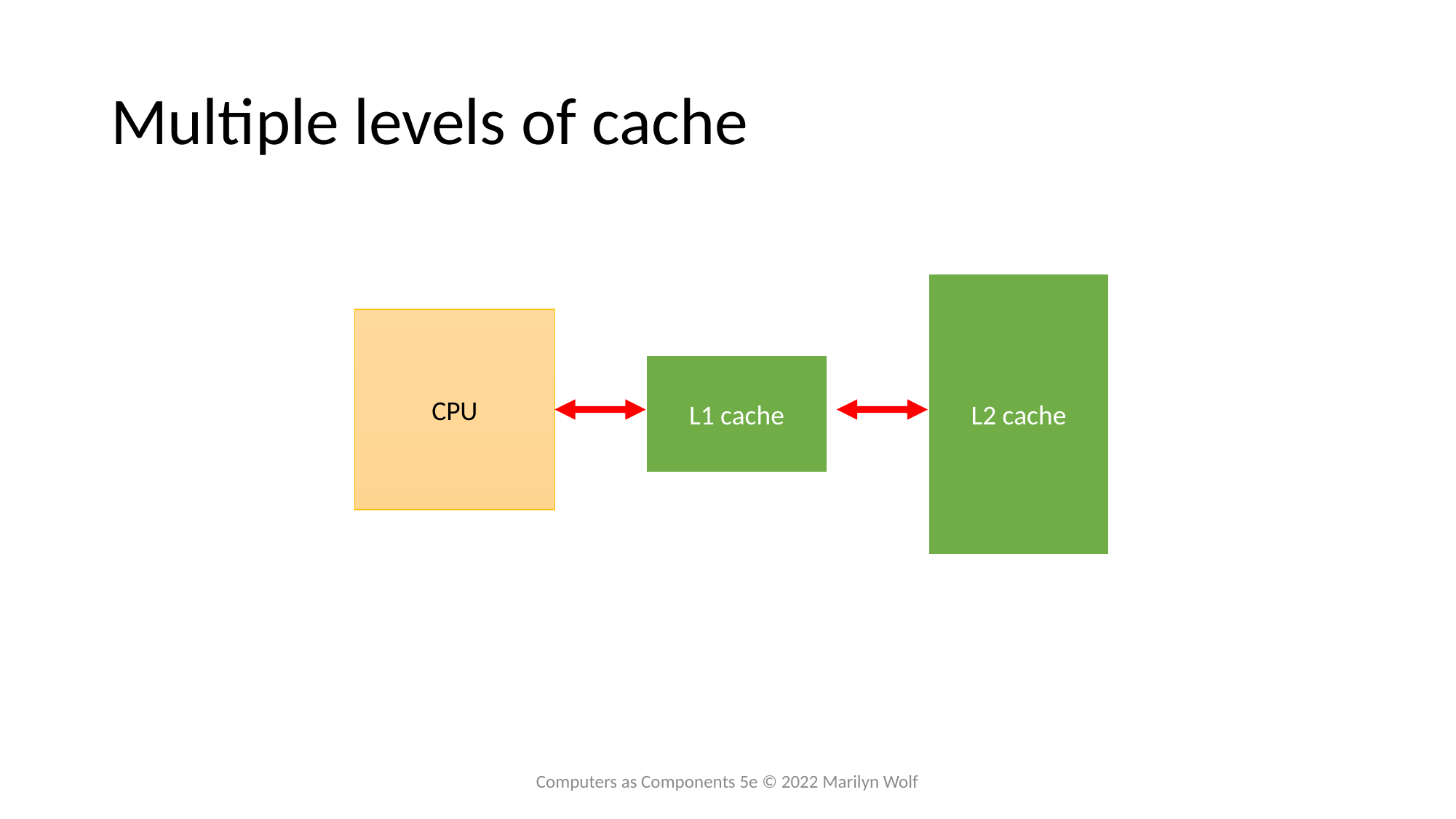

# Multiple levels of cache
L2 cache
CPU
L1 cache

Computers as Components 5e © 2022 Marilyn Wolf